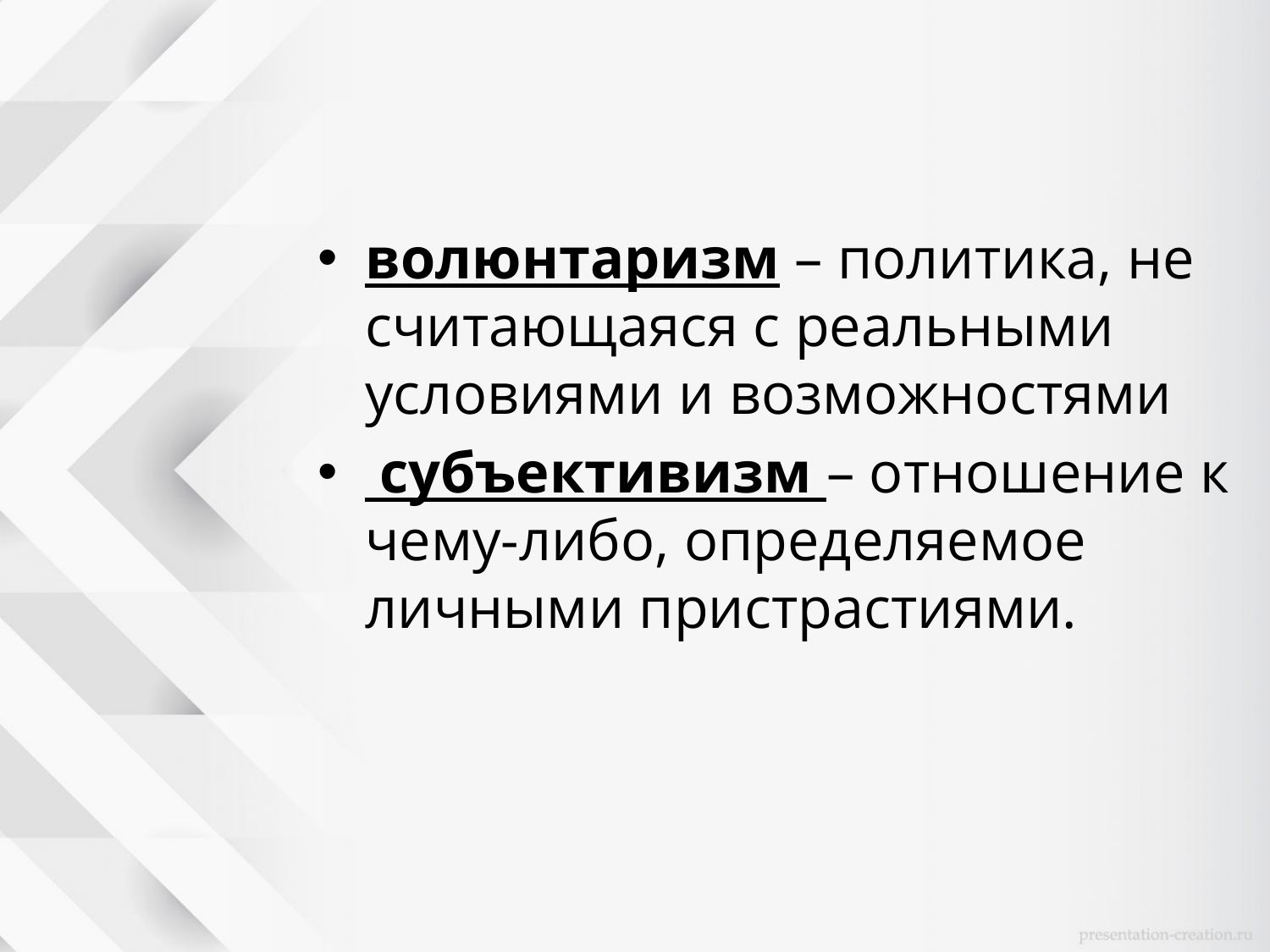

волюнтаризм – политика, не считающаяся с реальными условиями и возможностями
 субъективизм – отношение к чему-либо, определяемое личными пристрастиями.